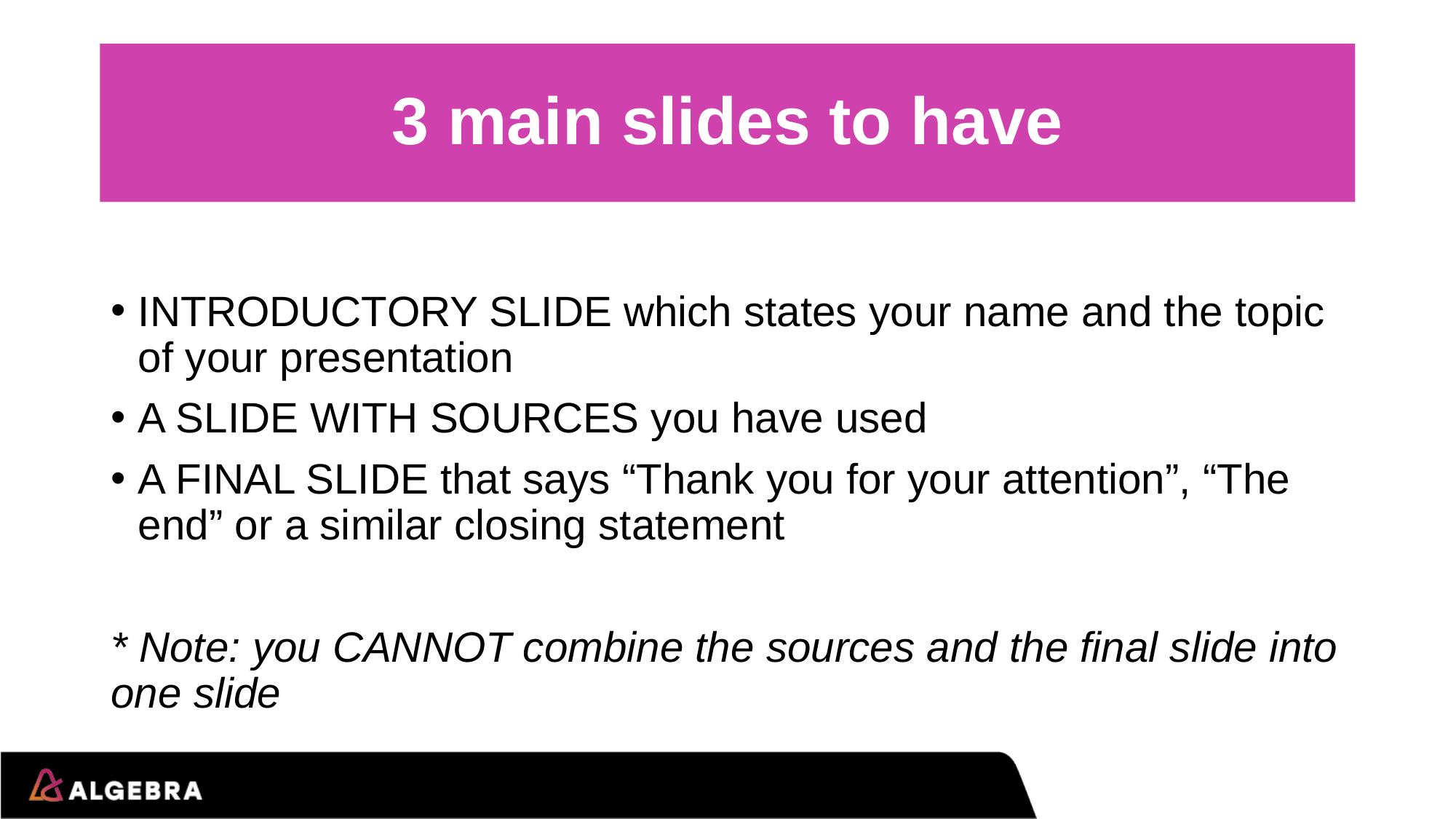

# 3 main slides to have

INTRODUCTORY SLIDE which states your name and the topic of your presentation
A SLIDE WITH SOURCES you have used
A FINAL SLIDE that says “Thank you for your attention”, “The end” or a similar closing statement

* Note: you CANNOT combine the sources and the final slide into one slide